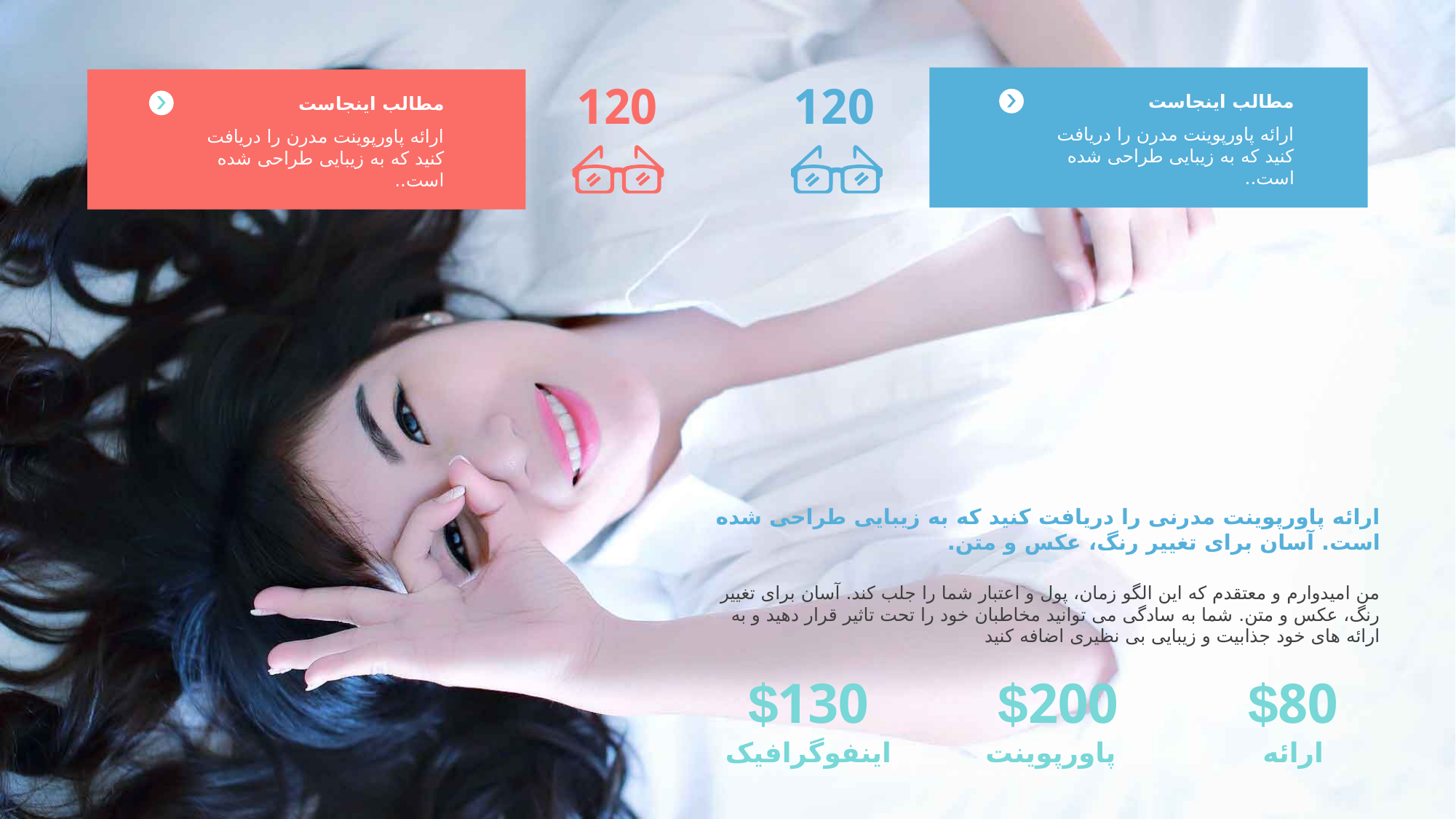

120
120
مطالب اینجاست
ارائه پاورپوینت مدرن را دریافت کنید که به زیبایی طراحی شده است..
مطالب اینجاست
ارائه پاورپوینت مدرن را دریافت کنید که به زیبایی طراحی شده است..

ارائه پاورپوینت مدرنی را دریافت کنید که به زیبایی طراحی شده است. آسان برای تغییر رنگ، عکس و متن.
من امیدوارم و معتقدم که این الگو زمان، پول و اعتبار شما را جلب کند. آسان برای تغییر رنگ، عکس و متن. شما به سادگی می توانید مخاطبان خود را تحت تاثیر قرار دهید و به ارائه های خود جذابیت و زیبایی بی نظیری اضافه کنید
$130
$200
$80
اینفوگرافیک
پاورپوینت
ارائه